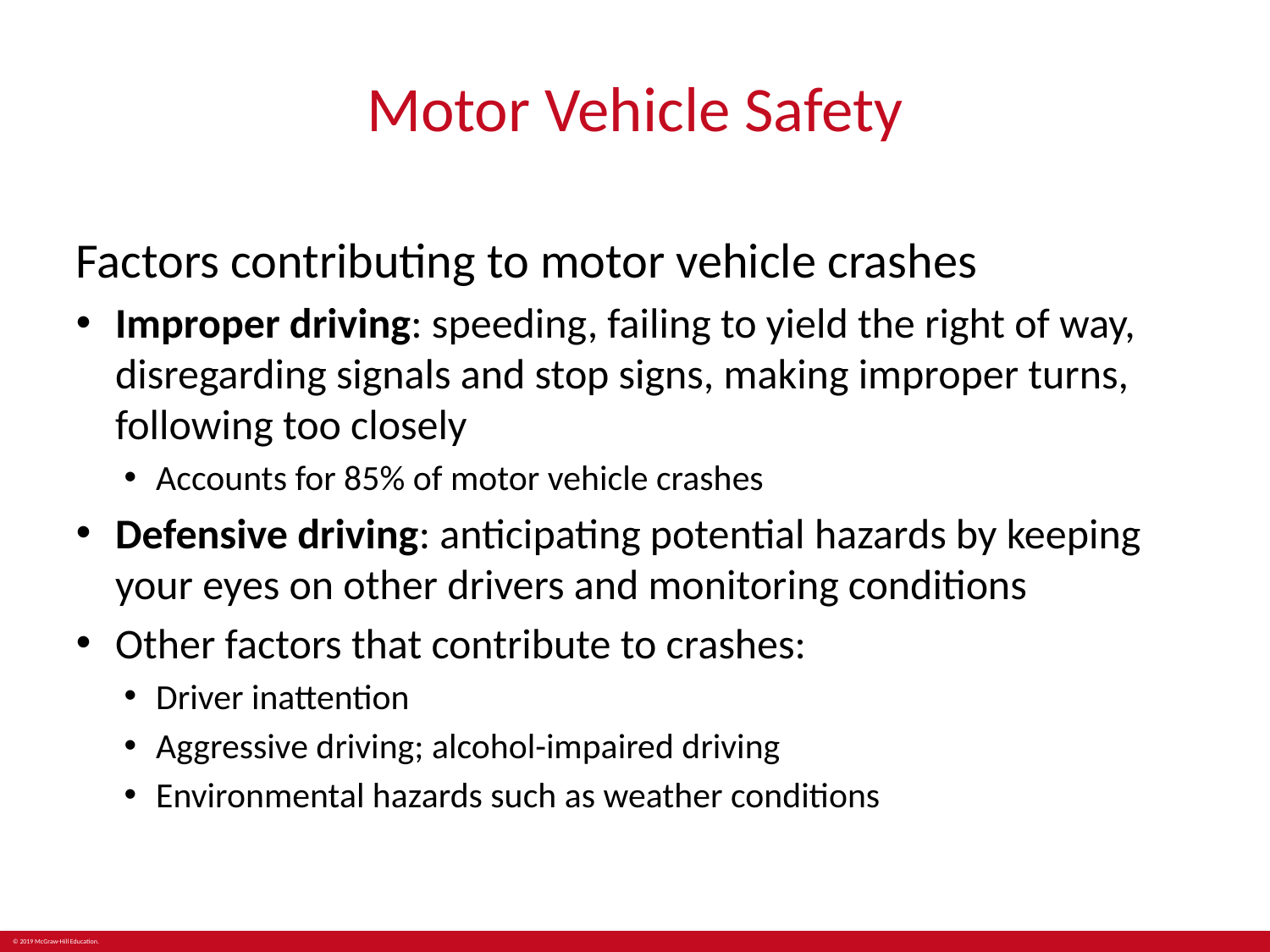

# Motor Vehicle Safety
Factors contributing to motor vehicle crashes
Improper driving: speeding, failing to yield the right of way, disregarding signals and stop signs, making improper turns, following too closely
Accounts for 85% of motor vehicle crashes
Defensive driving: anticipating potential hazards by keeping your eyes on other drivers and monitoring conditions
Other factors that contribute to crashes:
Driver inattention
Aggressive driving; alcohol-impaired driving
Environmental hazards such as weather conditions